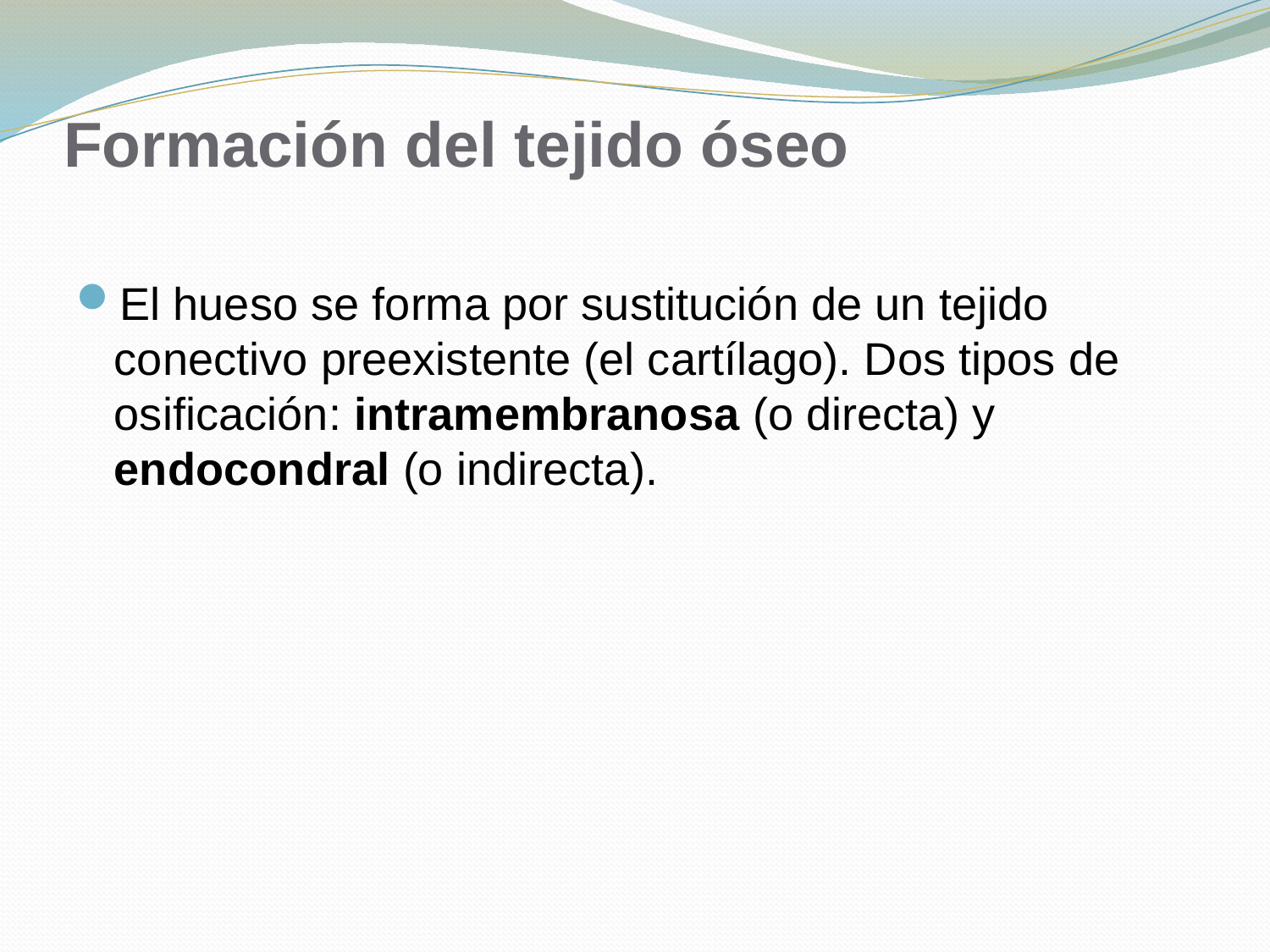

# Formación del tejido óseo
El hueso se forma por sustitución de un tejido conectivo preexistente (el cartílago). Dos tipos de osificación: intramembranosa (o directa) y endocondral (o indirecta).